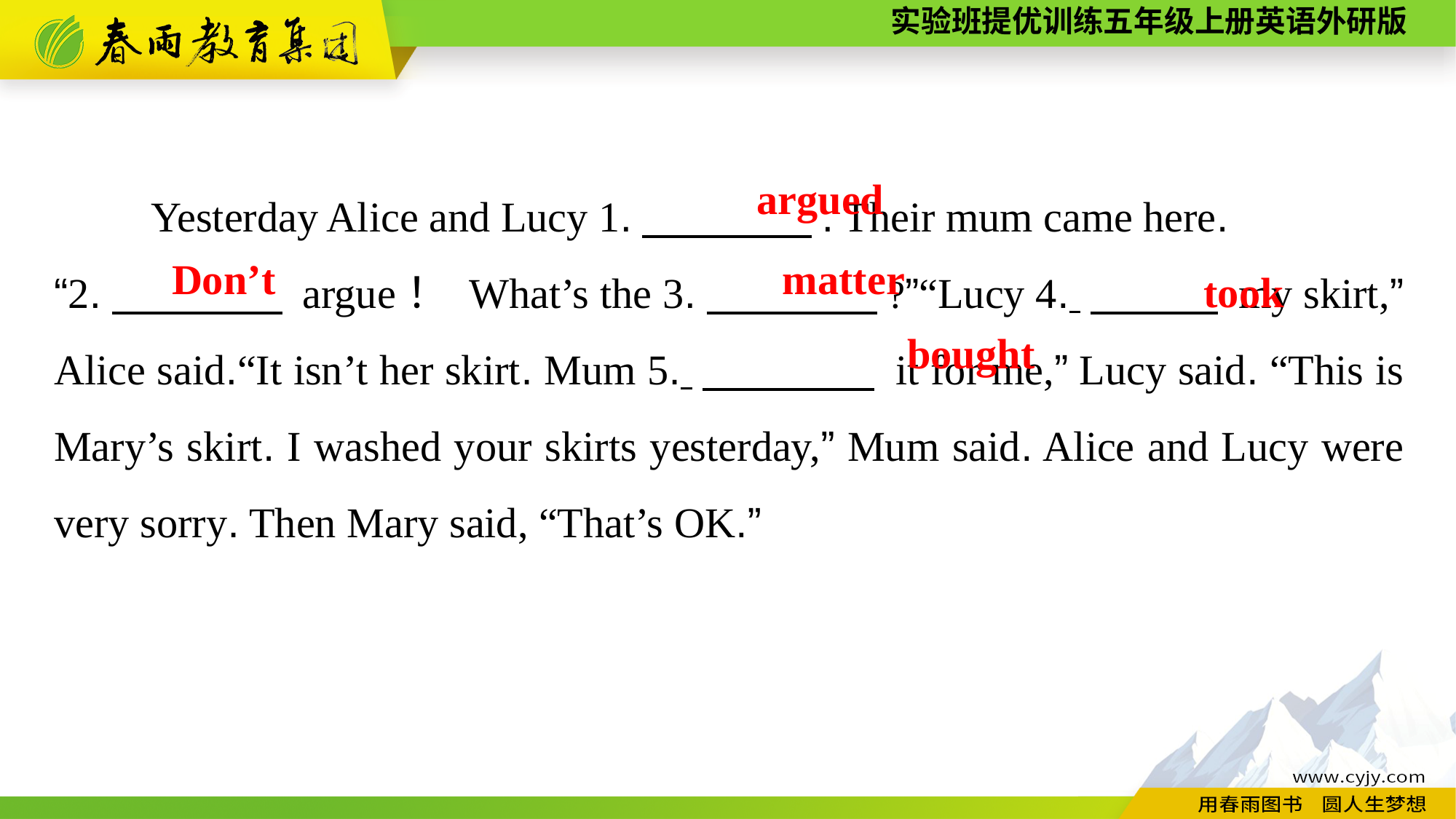

Yesterday Alice and Lucy 1.　　　　. Their mum came here.
“2.　　　　 argue！ What’s the 3.　　　　?”“Lucy 4. 　　　 my skirt,” Alice said.“It isn’t her skirt. Mum 5. 　　　　 it for me,” Lucy said. “This is Mary’s skirt. I washed your skirts yesterday,” Mum said. Alice and Lucy were very sorry. Then Mary said, “That’s OK.”
argued
took
Don’t
matter
bought